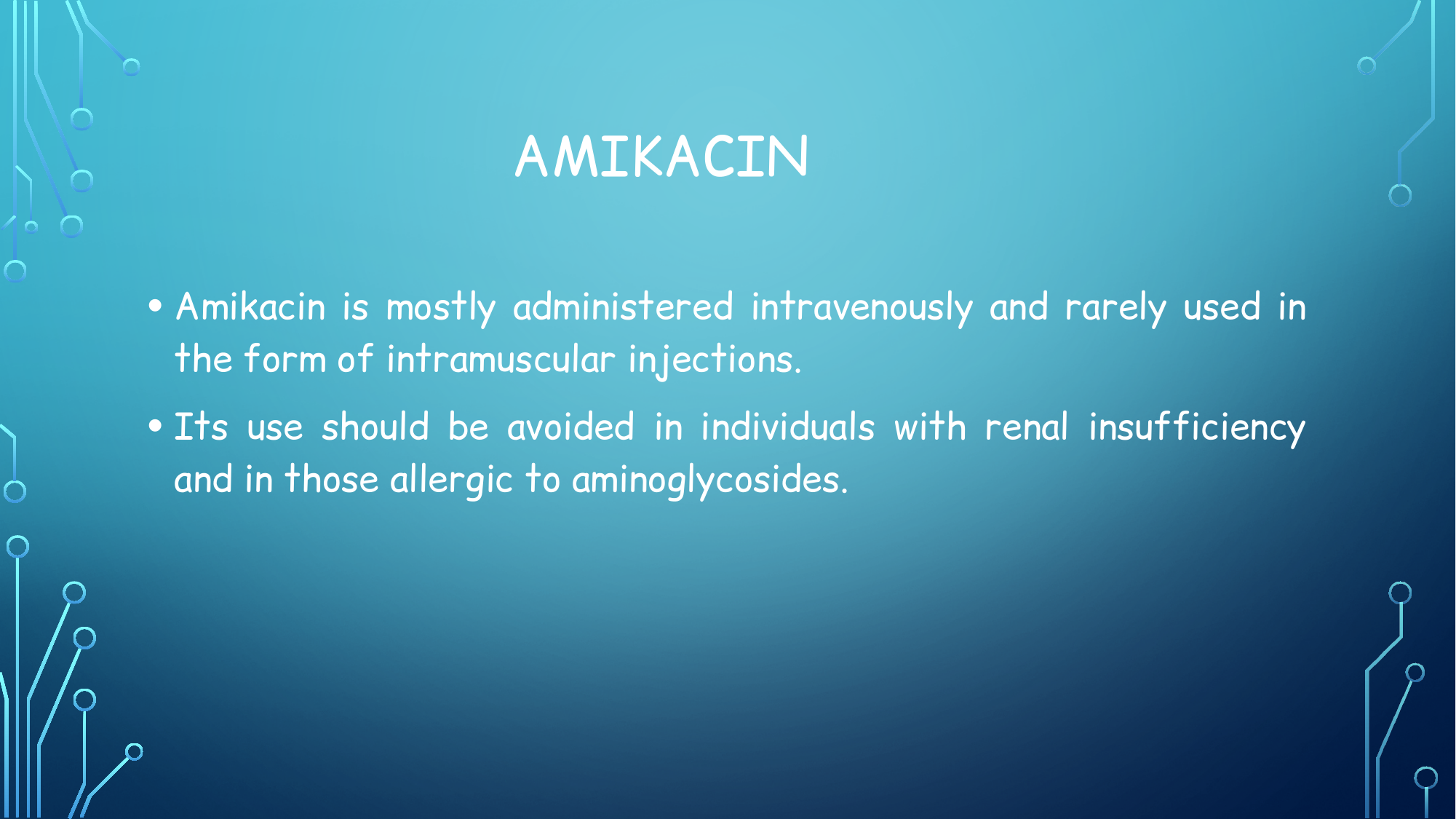

# Amikacin
Amikacin is mostly administered intravenously and rarely used in the form of intramuscular injections.
Its use should be avoided in individuals with renal insufficiency and in those allergic to aminoglycosides.